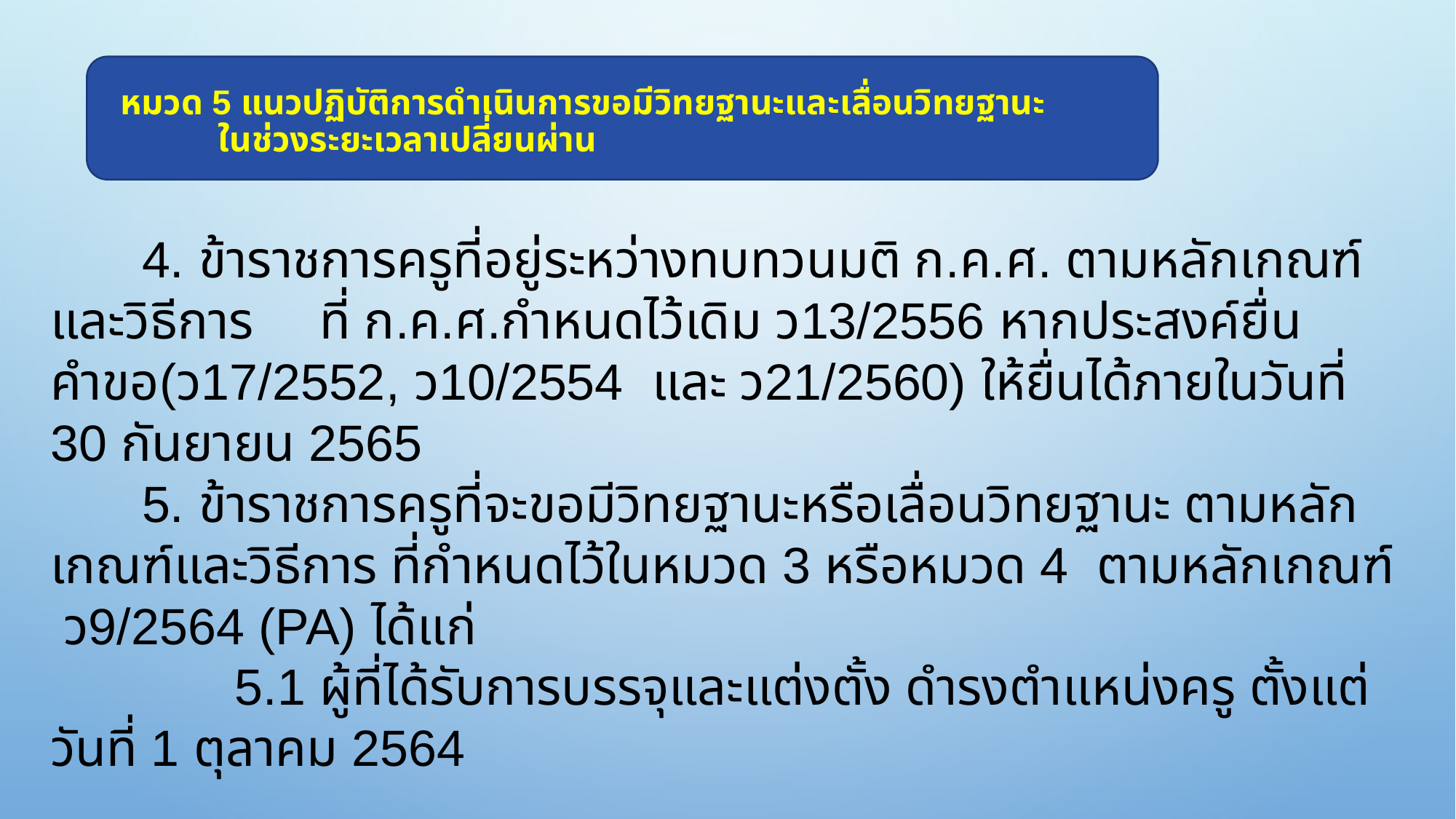

# หมวด 5 แนวปฏิบัติการดำเนินการขอมีวิทยฐานะและเลื่อนวิทยฐานะ ในช่วงระยะเวลาเปลี่ยนผ่าน
	4. ข้าราชการครูที่อยู่ระหว่างทบทวนมติ ก.ค.ศ. ตามหลักเกณฑ์และวิธีการ     ที่ ก.ค.ศ.กำหนดไว้เดิม ว13/2556 หากประสงค์ยื่นคำขอ(ว17/2552, ว10/2554  และ ว21/2560) ให้ยื่นได้ภายในวันที่ 30 กันยายน 2565
	5. ข้าราชการครูที่จะขอมีวิทยฐานะหรือเลื่อนวิทยฐานะ ตามหลักเกณฑ์และวิธีการ ที่กำหนดไว้ในหมวด 3 หรือหมวด 4  ตามหลักเกณฑ์  ว9/2564 (PA) ได้แก่
             5.1 ผู้ที่ได้รับการบรรจุและแต่งตั้ง ดำรงตำแหน่งครู ตั้งแต่วันที่ 1 ตุลาคม 2564